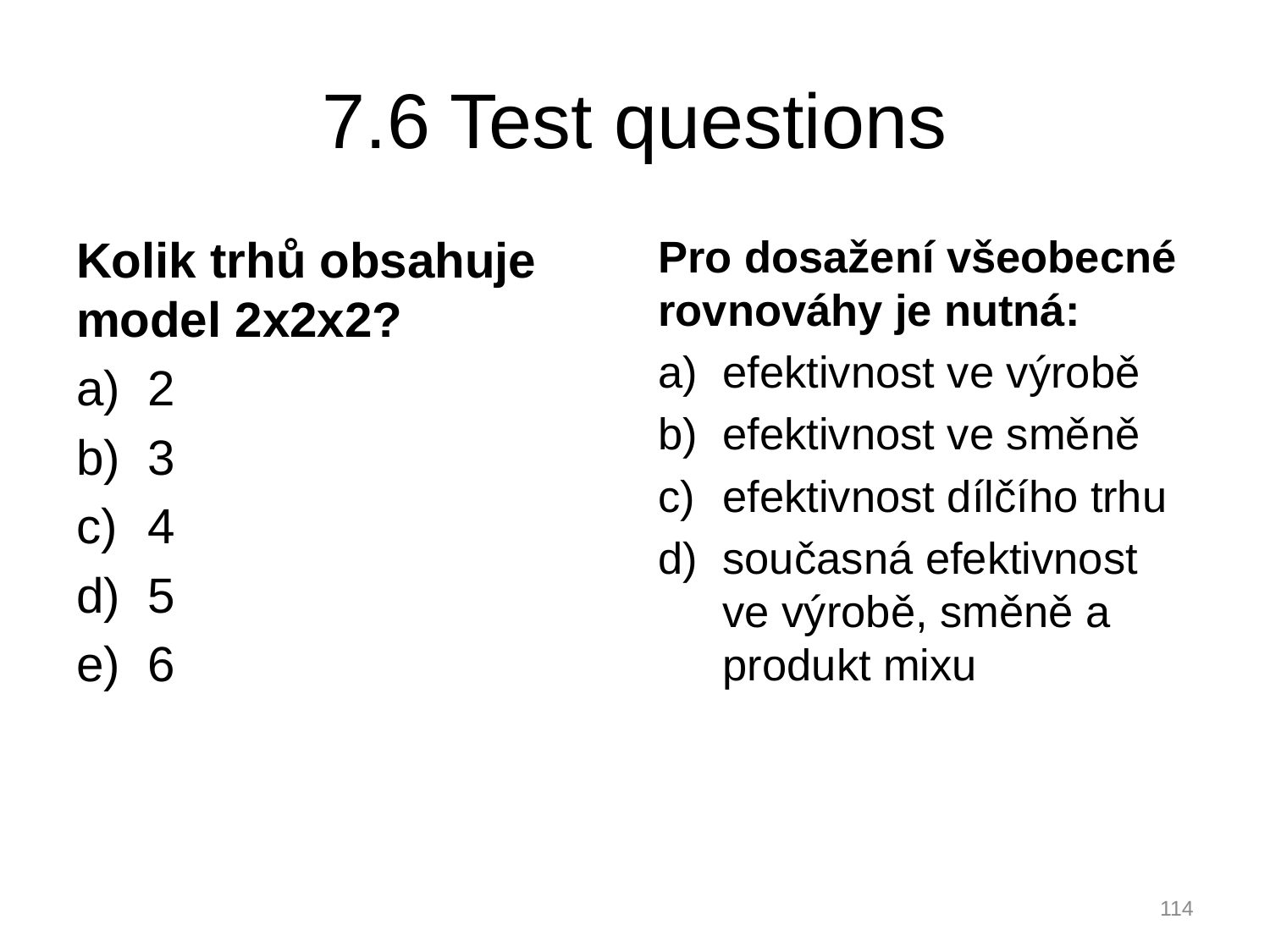

# 7.6 Test questions
Kolik trhů obsahuje model 2x2x2?
2
3
4
5
6

Pro dosažení všeobecné rovnováhy je nutná:
efektivnost ve výrobě
efektivnost ve směně
efektivnost dílčího trhu
současná efektivnost ve výrobě, směně a produkt mixu

114